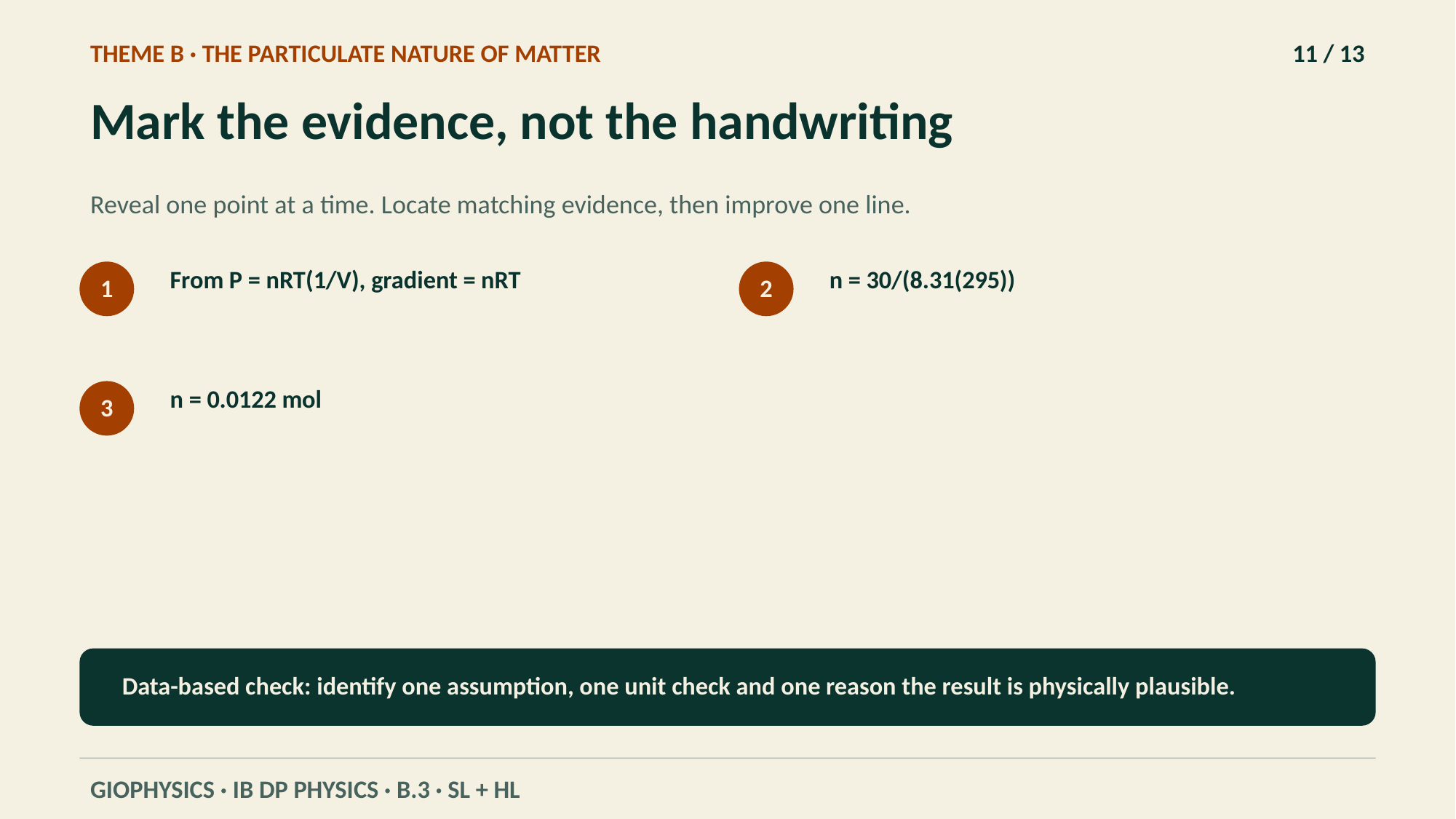

THEME B · THE PARTICULATE NATURE OF MATTER
11 / 13
Mark the evidence, not the handwriting
Reveal one point at a time. Locate matching evidence, then improve one line.
From P = nRT(1/V), gradient = nRT
n = 30/(8.31(295))

1
2
n = 0.0122 mol

3

Data-based check: identify one assumption, one unit check and one reason the result is physically plausible.

GIOPHYSICS · IB DP PHYSICS · B.3 · SL + HL